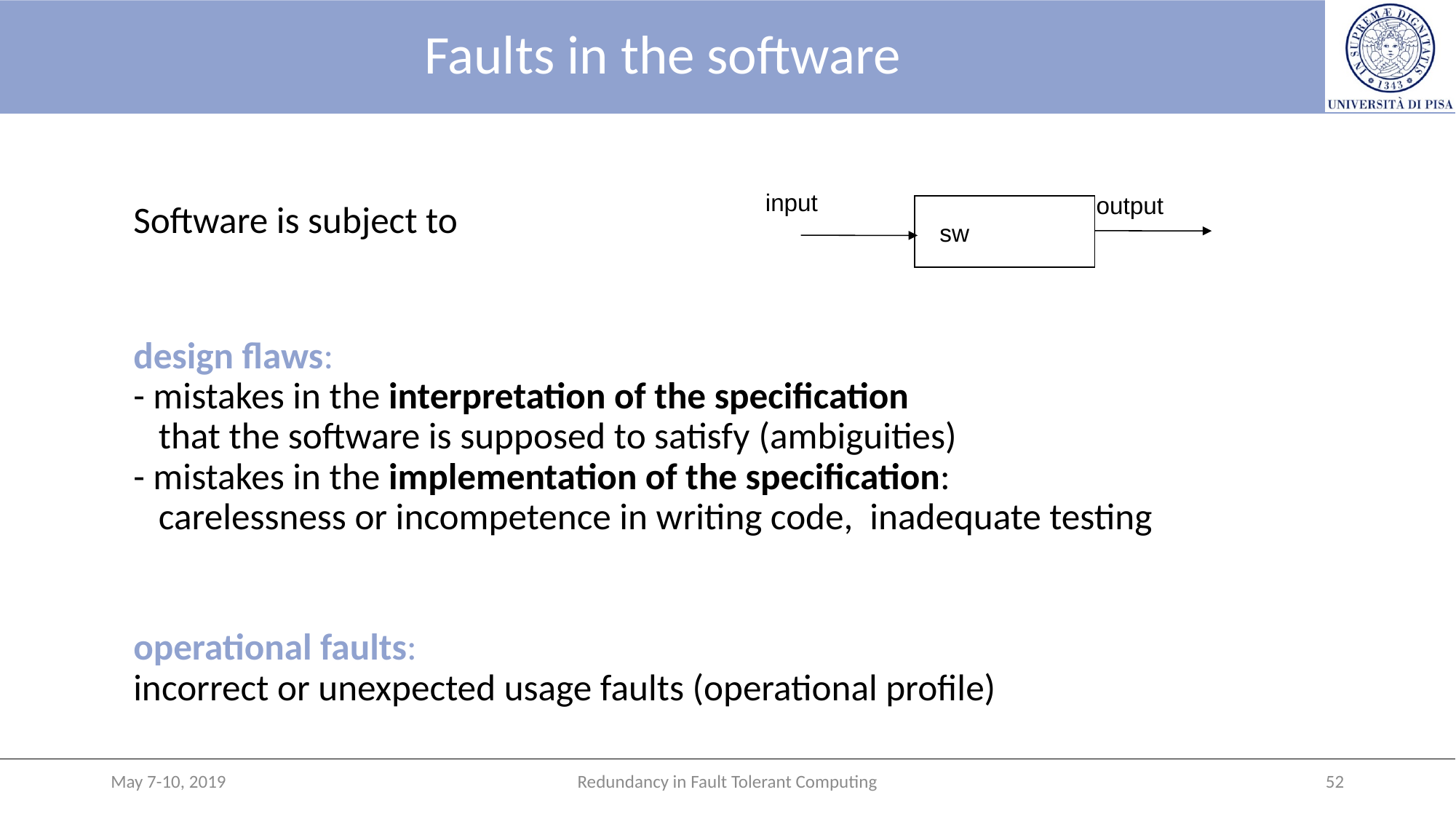

# Faults in the software
input
output
Software is subject to

design flaws:
- mistakes in the interpretation of the specification
   that the software is supposed to satisfy (ambiguities)
- mistakes in the implementation of the specification:
   carelessness or incompetence in writing code,  inadequate testing

operational faults:
incorrect or unexpected usage faults (operational profile)

sw

May 7-10, 2019
Redundancy in Fault Tolerant Computing
52